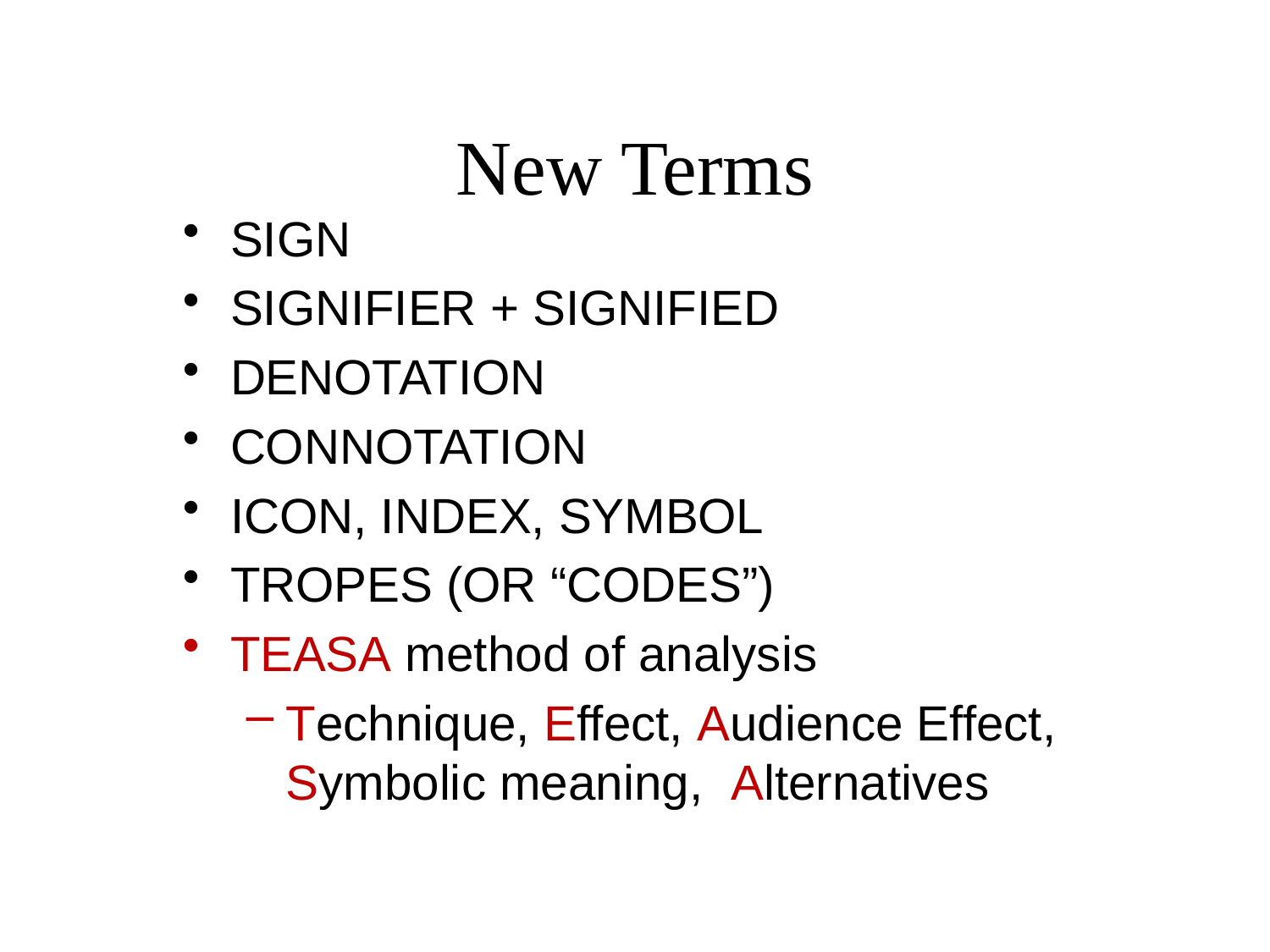

# New Terms
SIGN
SIGNIFIER + SIGNIFIED
DENOTATION
CONNOTATION
ICON, INDEX, SYMBOL
TROPES (OR “CODES”)
TEASA method of analysis
Technique, Effect, Audience Effect,     Symbolic meaning,  Alternatives